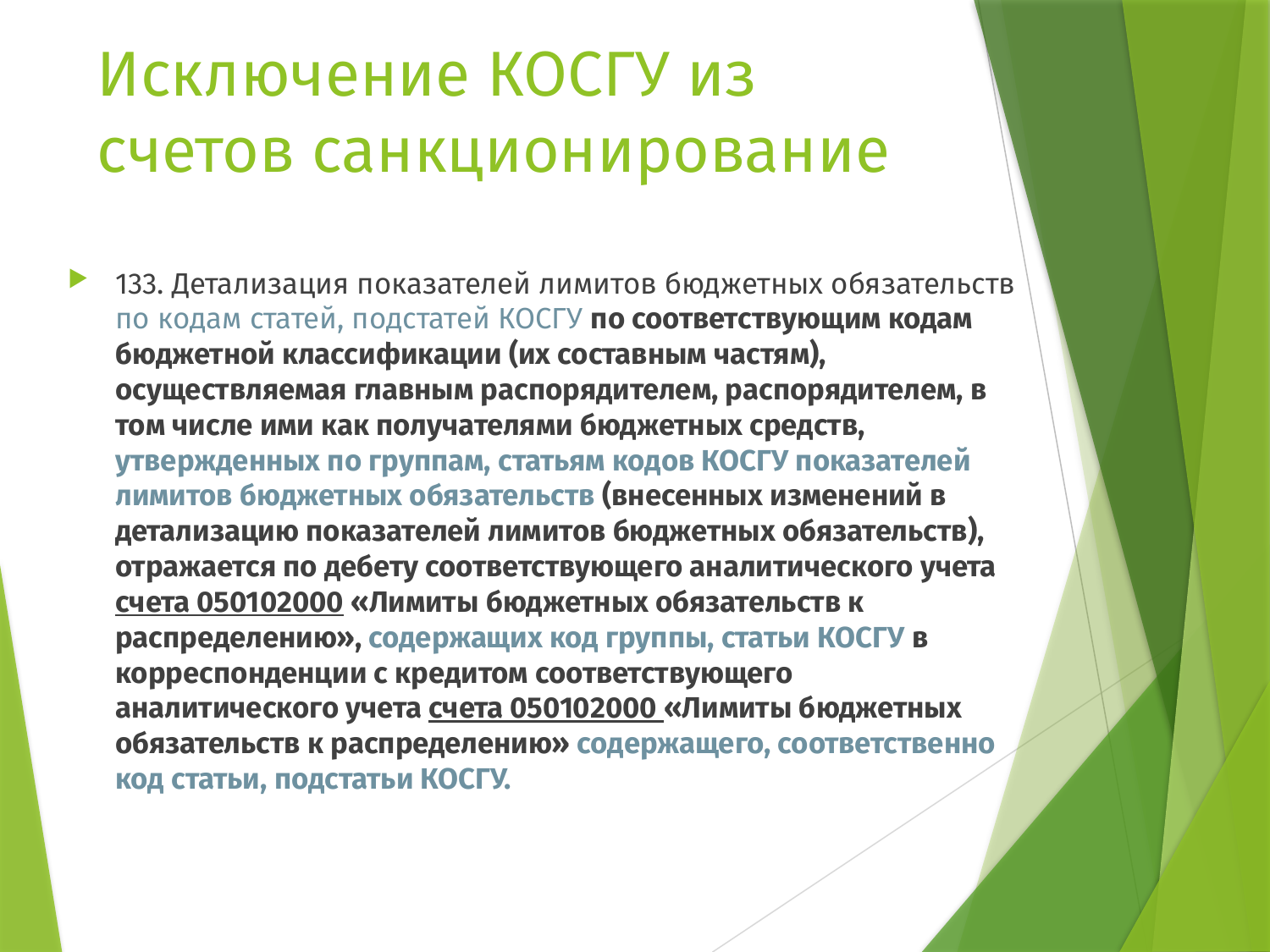

# Исключение КОСГУ из счетов санкционирование

133. Детализация показателей лимитов бюджетных обязательств по кодам статей, подстатей КОСГУ по соответствующим кодам бюджетной классификации (их составным частям), осуществляемая главным распорядителем, распорядителем, в том числе ими как получателями бюджетных средств, утвержденных по группам, статьям кодов КОСГУ показателей лимитов бюджетных обязательств (внесенных изменений в детализацию показателей лимитов бюджетных обязательств), отражается по дебету соответствующего аналитического учета счета 050102000 «Лимиты бюджетных обязательств к распределению», содержащих код группы, статьи КОСГУ в корреспонденции с кредитом соответствующего аналитического учета счета 050102000 «Лимиты бюджетных обязательств к распределению» содержащего, соответственно код статьи, подстатьи КОСГУ.